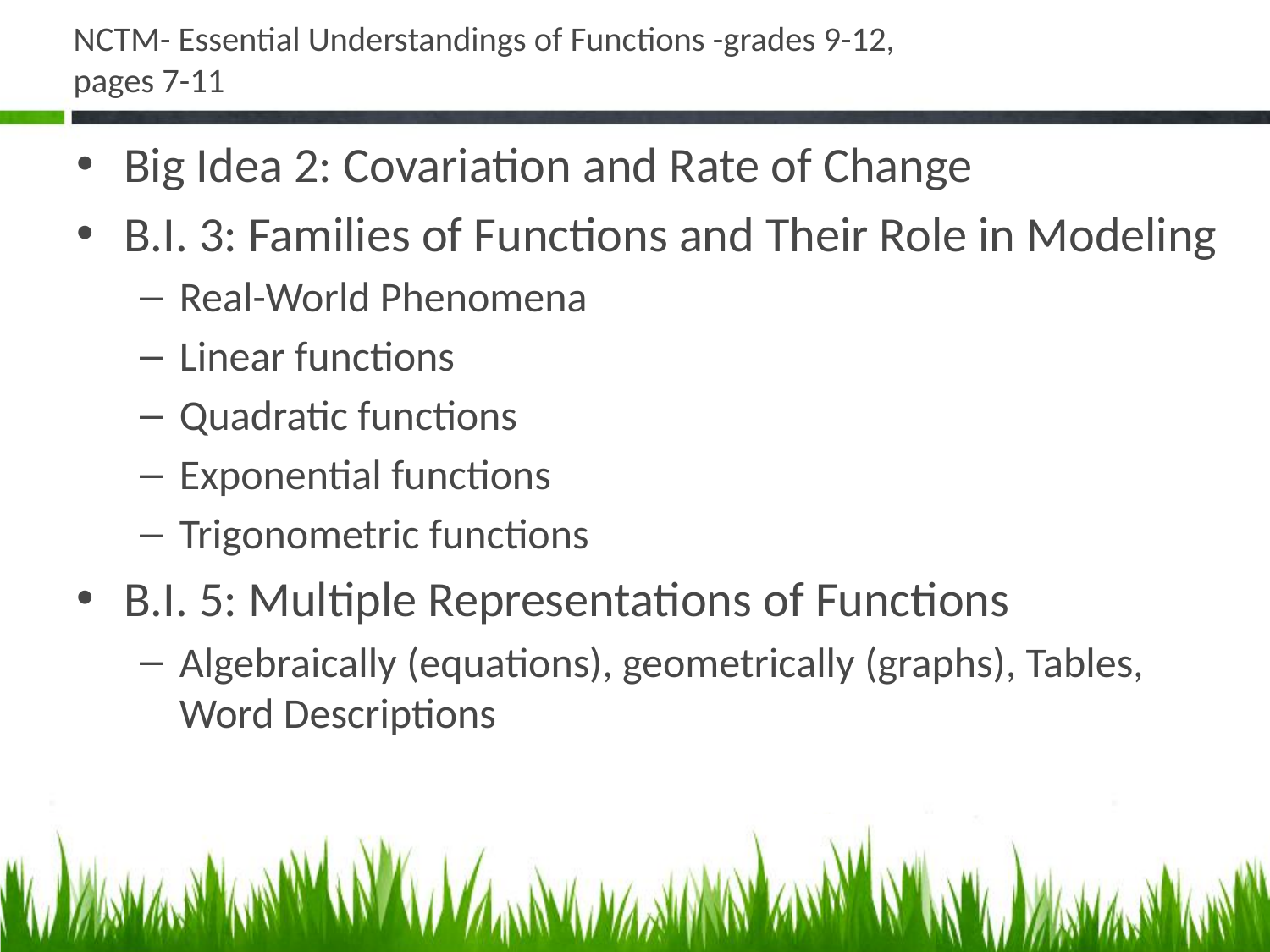

# NCTM- Essential Understandings of Functions -grades 9-12, pages 7-11
Big Idea 2: Covariation and Rate of Change
B.I. 3: Families of Functions and Their Role in Modeling
Real-World Phenomena
Linear functions
Quadratic functions
Exponential functions
Trigonometric functions
B.I. 5: Multiple Representations of Functions
Algebraically (equations), geometrically (graphs), Tables, Word Descriptions